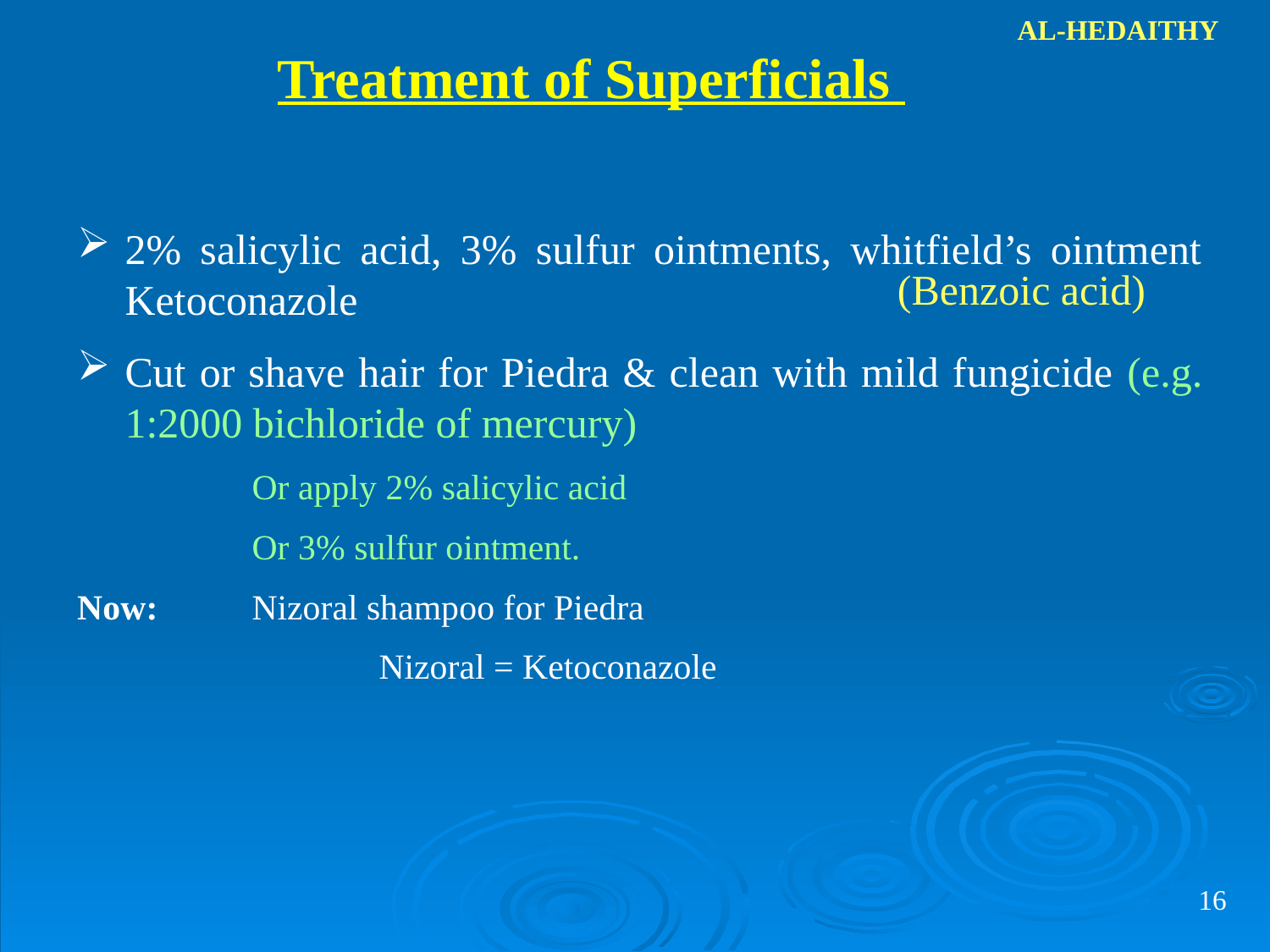

AL-HEDAITHY
Treatment of Superficials
2% salicylic acid, 3% sulfur ointments, whitfield’s ointment Ketoconazole
Cut or shave hair for Piedra & clean with mild fungicide (e.g. 1:2000 bichloride of mercury)
		Or apply 2% salicylic acid
		Or 3% sulfur ointment.
Now:	Nizoral shampoo for Piedra
			Nizoral = Ketoconazole
(Benzoic acid)
16